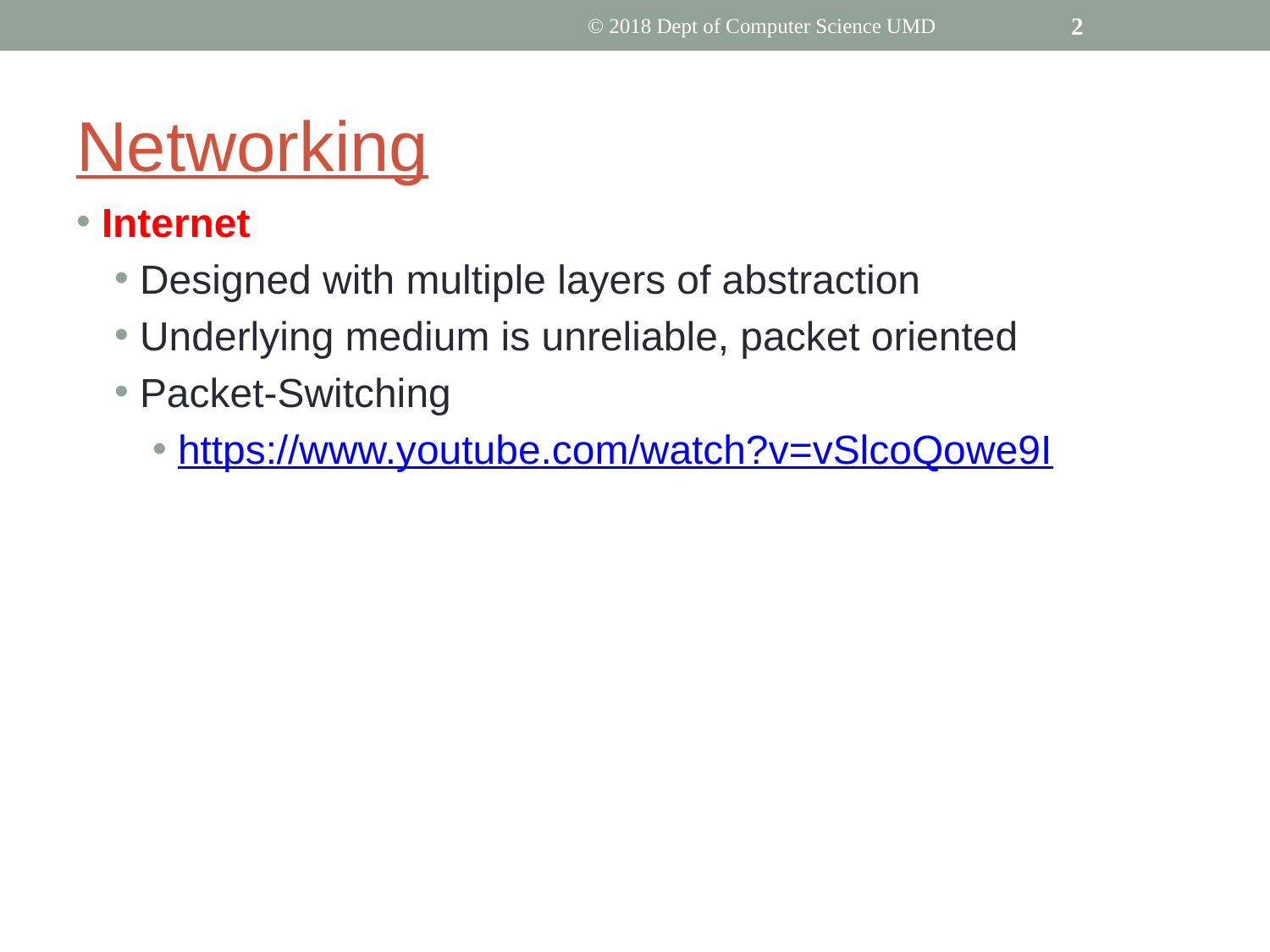

© 2018 Dept of Computer Science UMD
2
# Networking
Internet
Designed with multiple layers of abstraction
Underlying medium is unreliable, packet oriented
Packet-Switching
https://www.youtube.com/watch?v=vSlcoQowe9I